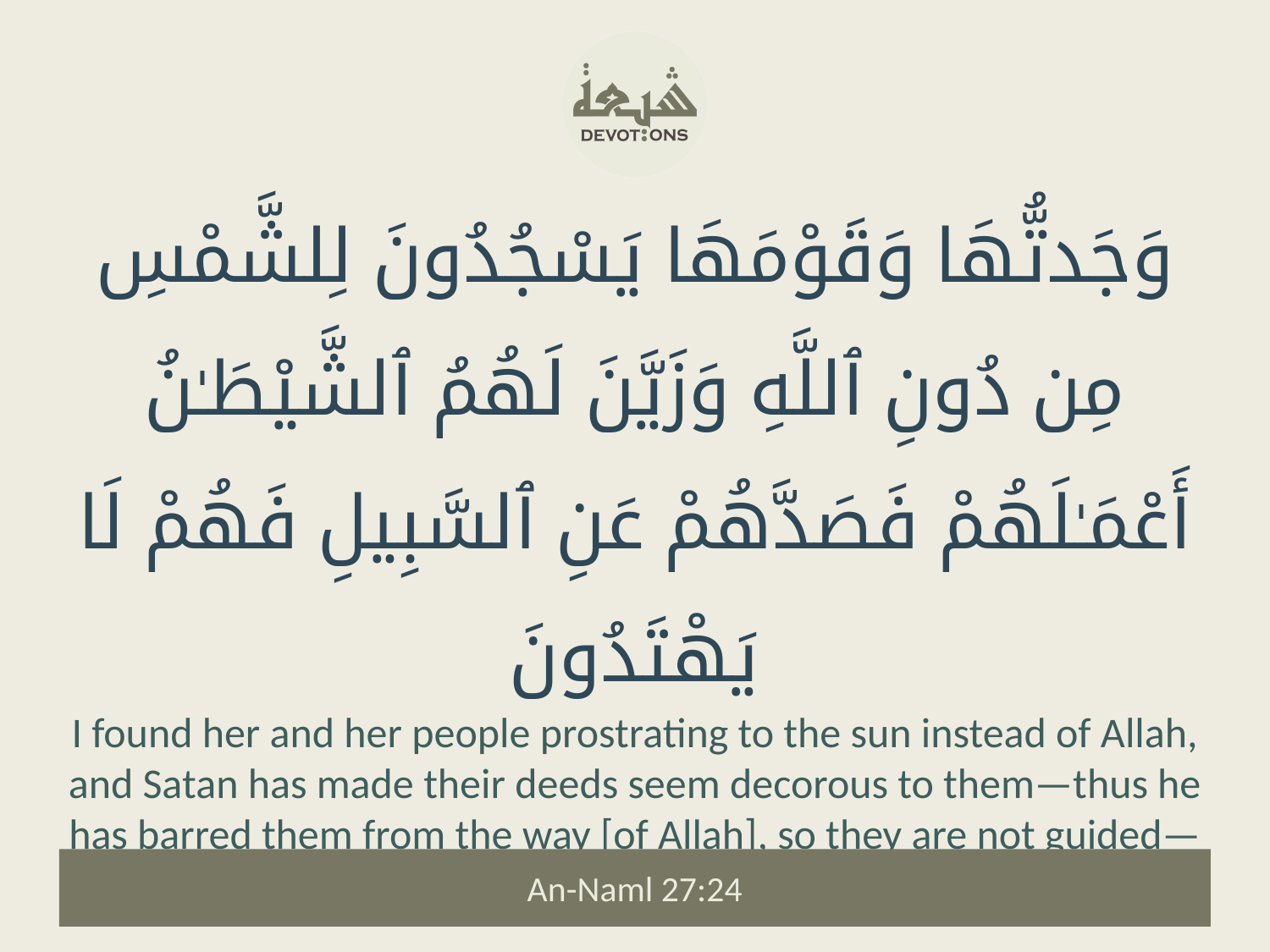

وَجَدتُّهَا وَقَوْمَهَا يَسْجُدُونَ لِلشَّمْسِ مِن دُونِ ٱللَّهِ وَزَيَّنَ لَهُمُ ٱلشَّيْطَـٰنُ أَعْمَـٰلَهُمْ فَصَدَّهُمْ عَنِ ٱلسَّبِيلِ فَهُمْ لَا يَهْتَدُونَ
I found her and her people prostrating to the sun instead of Allah, and Satan has made their deeds seem decorous to them—thus he has barred them from the way [of Allah], so they are not guided—
An-Naml 27:24